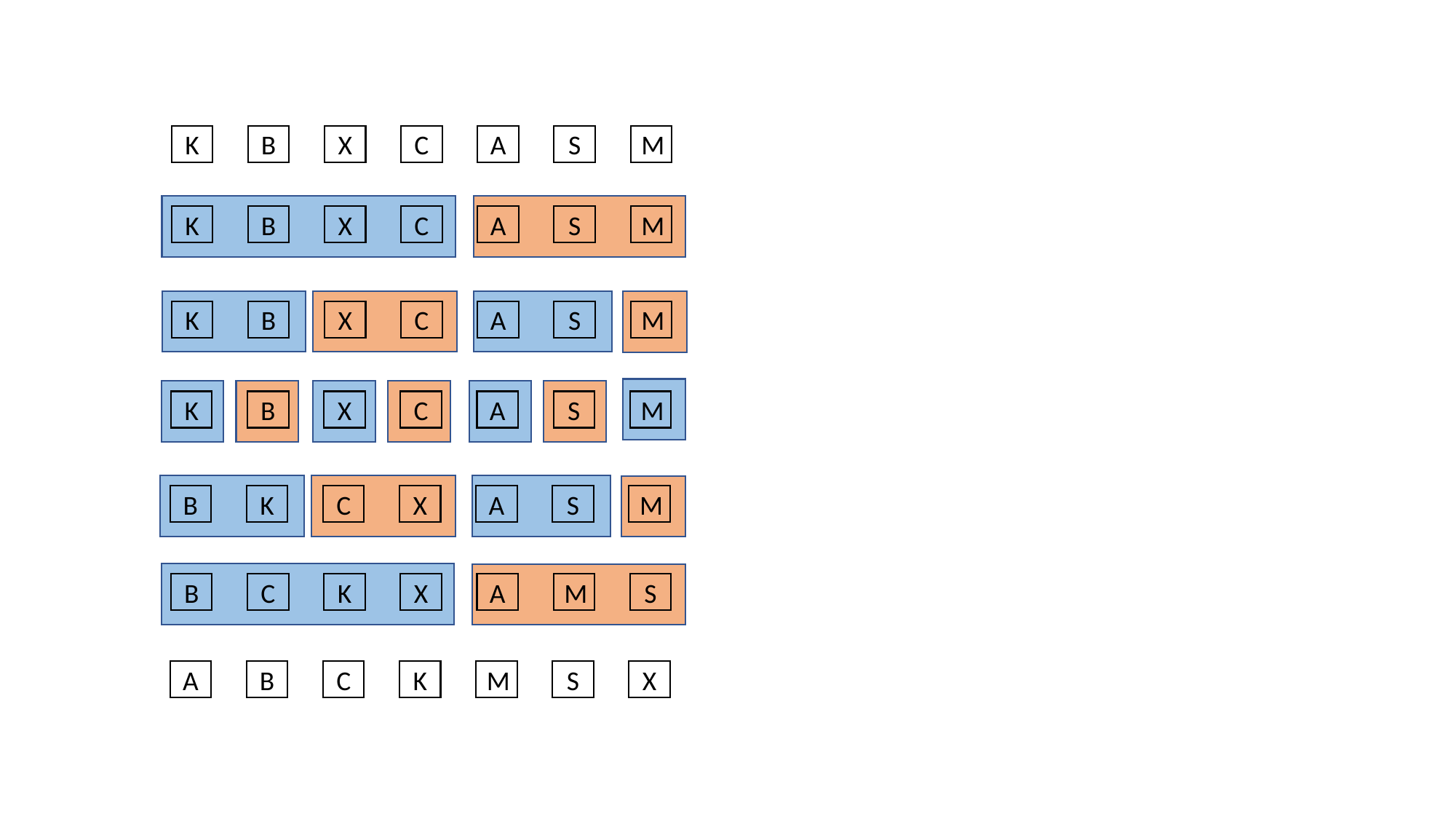

K
B
X
C
A
S
M

K
B
X
C
A
S
M

K
B
X
C
A
S
M

K
B
X
C
A
S
M

B
K
C
X
A
S
M

B
C
K
X
A
M
S
A
B
C
K
M
S
X